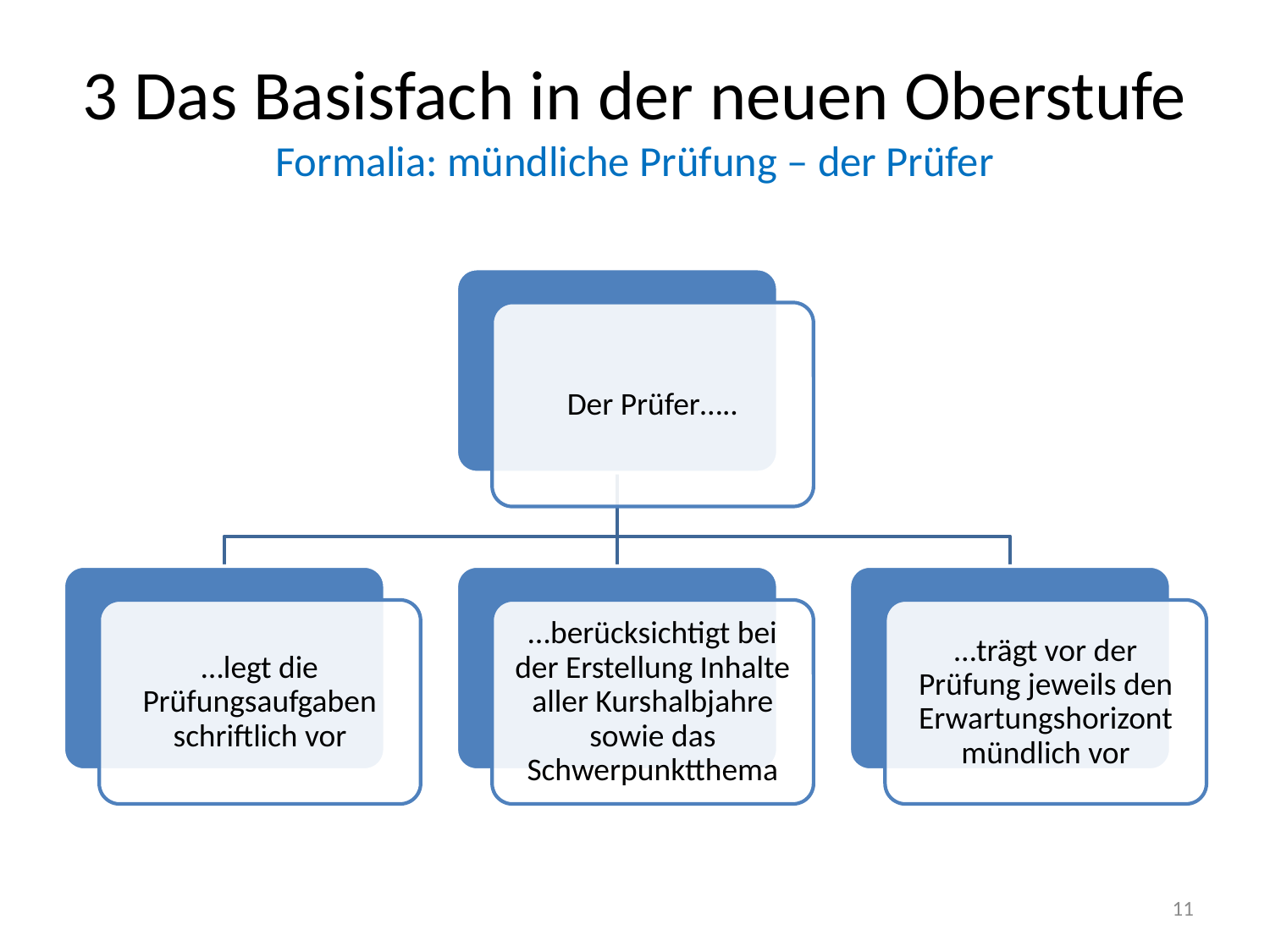

# 3 Das Basisfach in der neuen Oberstufe Formalia: mündliche Prüfung – der Prüfer
Der Prüfer…..
…legt die Prüfungsaufgaben schriftlich vor
…berücksichtigt bei der Erstellung Inhalte aller Kurshalbjahre sowie das Schwerpunktthema
…trägt vor der Prüfung jeweils den Erwartungshorizont mündlich vor
11